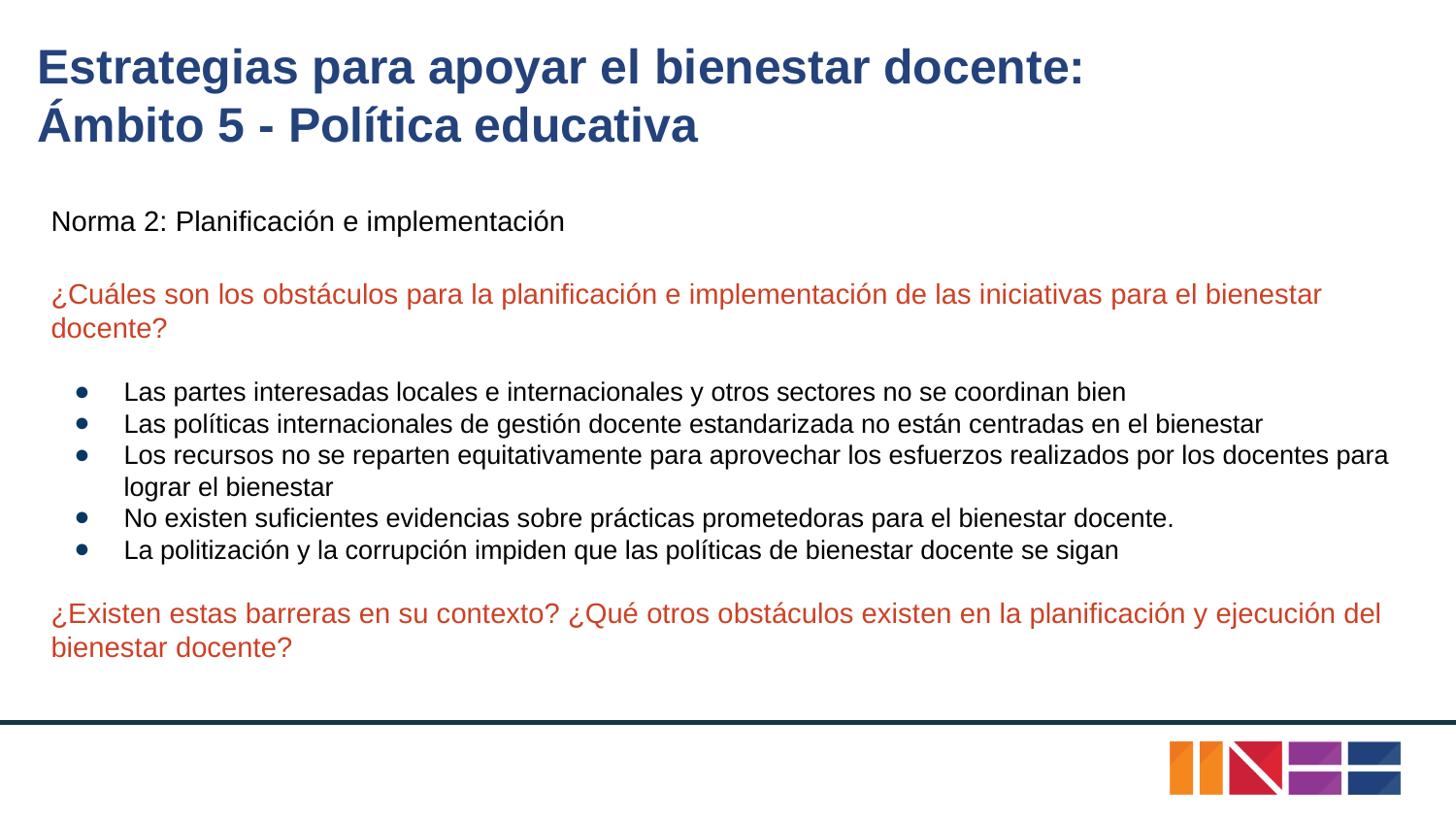

# Estrategias para apoyar el bienestar docente:
Ámbito 5 - Política educativa
Norma 2: Planificación e implementación
¿Cuáles son los obstáculos para la planificación e implementación de las iniciativas para el bienestar docente?

Las partes interesadas locales e internacionales y otros sectores no se coordinan bien
Las políticas internacionales de gestión docente estandarizada no están centradas en el bienestar
Los recursos no se reparten equitativamente para aprovechar los esfuerzos realizados por los docentes para lograr el bienestar
No existen suficientes evidencias sobre prácticas prometedoras para el bienestar docente.
La politización y la corrupción impiden que las políticas de bienestar docente se sigan

¿Existen estas barreras en su contexto? ¿Qué otros obstáculos existen en la planificación y ejecución del bienestar docente?